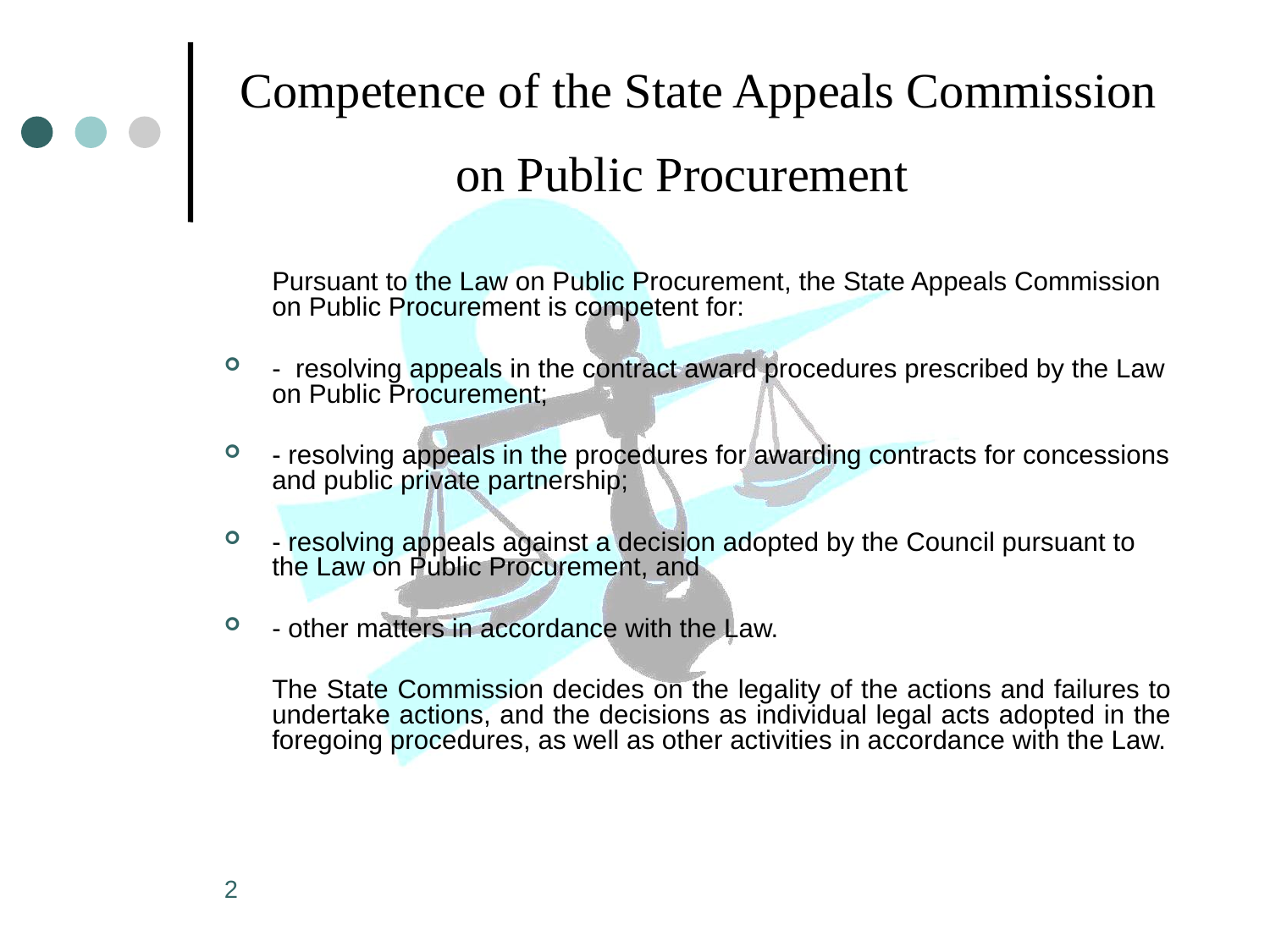

# Competence of the State Appeals Commission on Public Procurement
	Pursuant to the Law on Public Procurement, the State Appeals Commission on Public Procurement is competent for:

-  resolving appeals in the contract award procedures prescribed by the Law on Public Procurement;

- resolving appeals in the procedures for awarding contracts for concessions and public private partnership;

- resolving appeals against a decision adopted by the Council pursuant to the Law on Public Procurement, and

- other matters in accordance with the Law.

	The State Commission decides on the legality of the actions and failures to undertake actions, and the decisions as individual legal acts adopted in the foregoing procedures, as well as other activities in accordance with the Law.
2